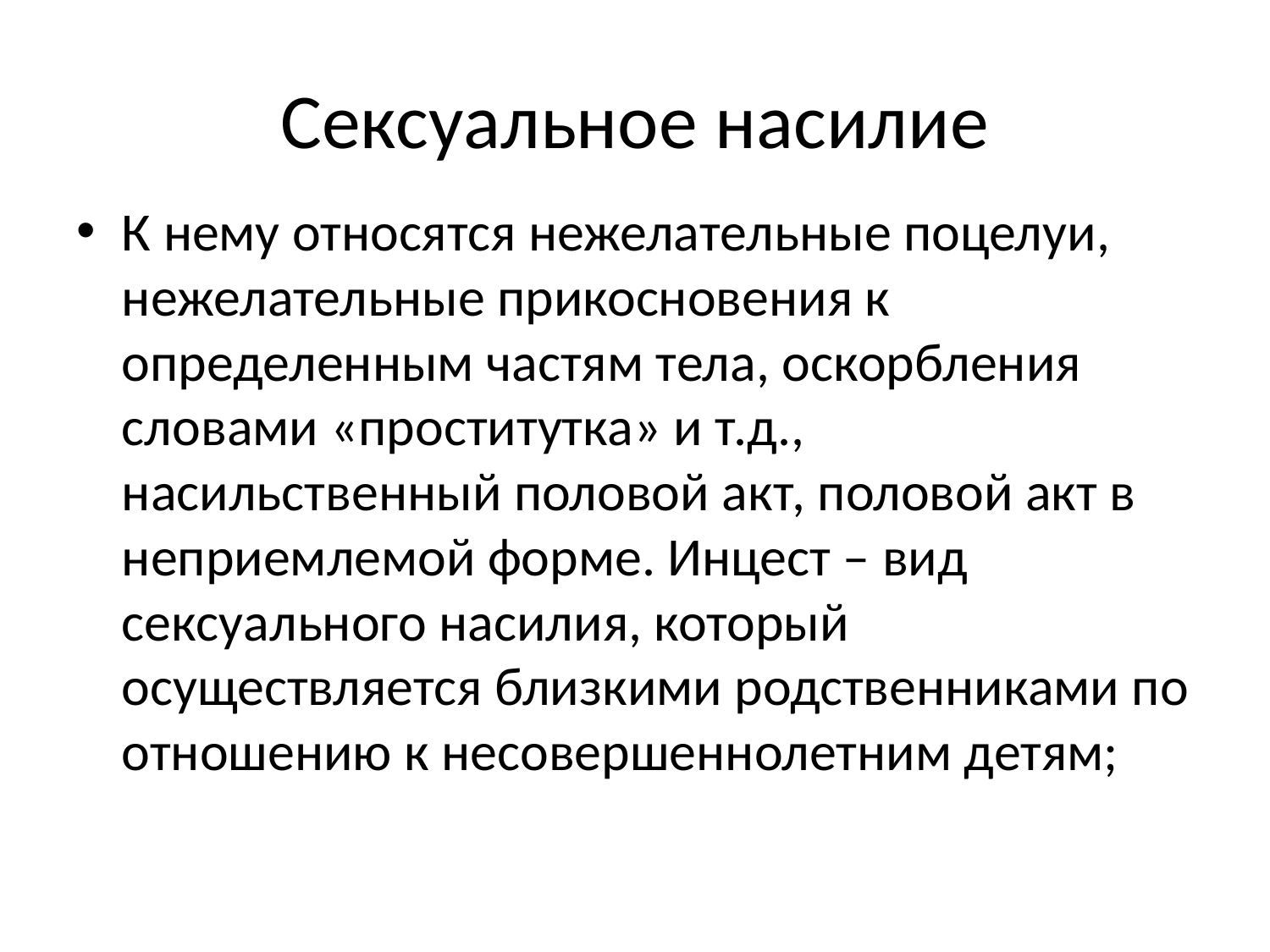

# Сексуальное насилие
К нему относятся нежелательные поцелуи, нежелательные прикосновения к определенным частям тела, оскорбления словами «проститутка» и т.д., насильственный половой акт, половой акт в неприемлемой форме. Инцест – вид сексуального насилия, который осуществляется близкими родственниками по отношению к несовершеннолетним детям;